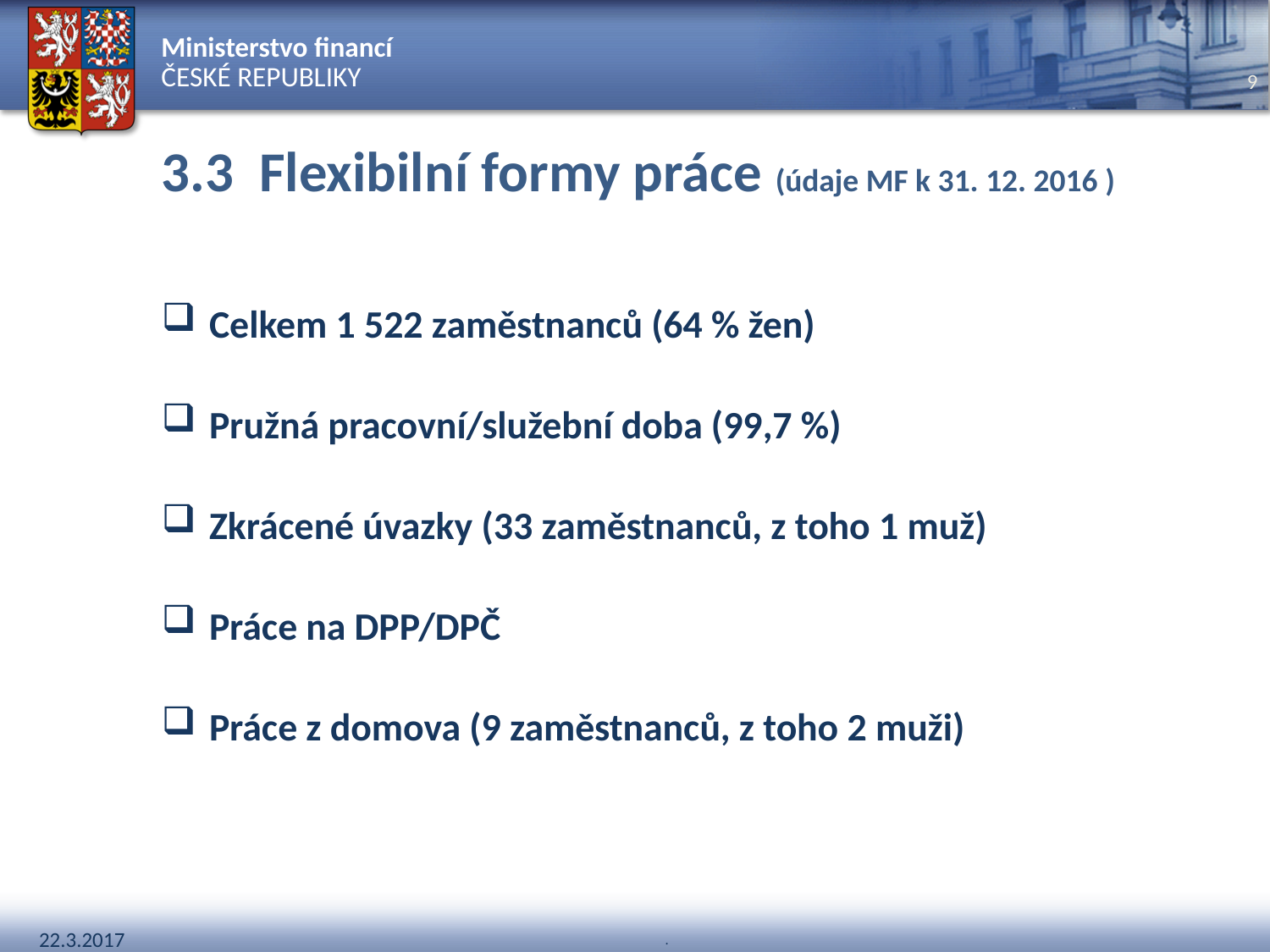

# 3.3  Flexibilní formy práce (údaje MF k 31. 12. 2016 )
Celkem 1 522 zaměstnanců (64 % žen)
Pružná pracovní/služební doba (99,7 %)
Zkrácené úvazky (33 zaměstnanců, z toho 1 muž)
Práce na DPP/DPČ
Práce z domova (9 zaměstnanců, z toho 2 muži)

.